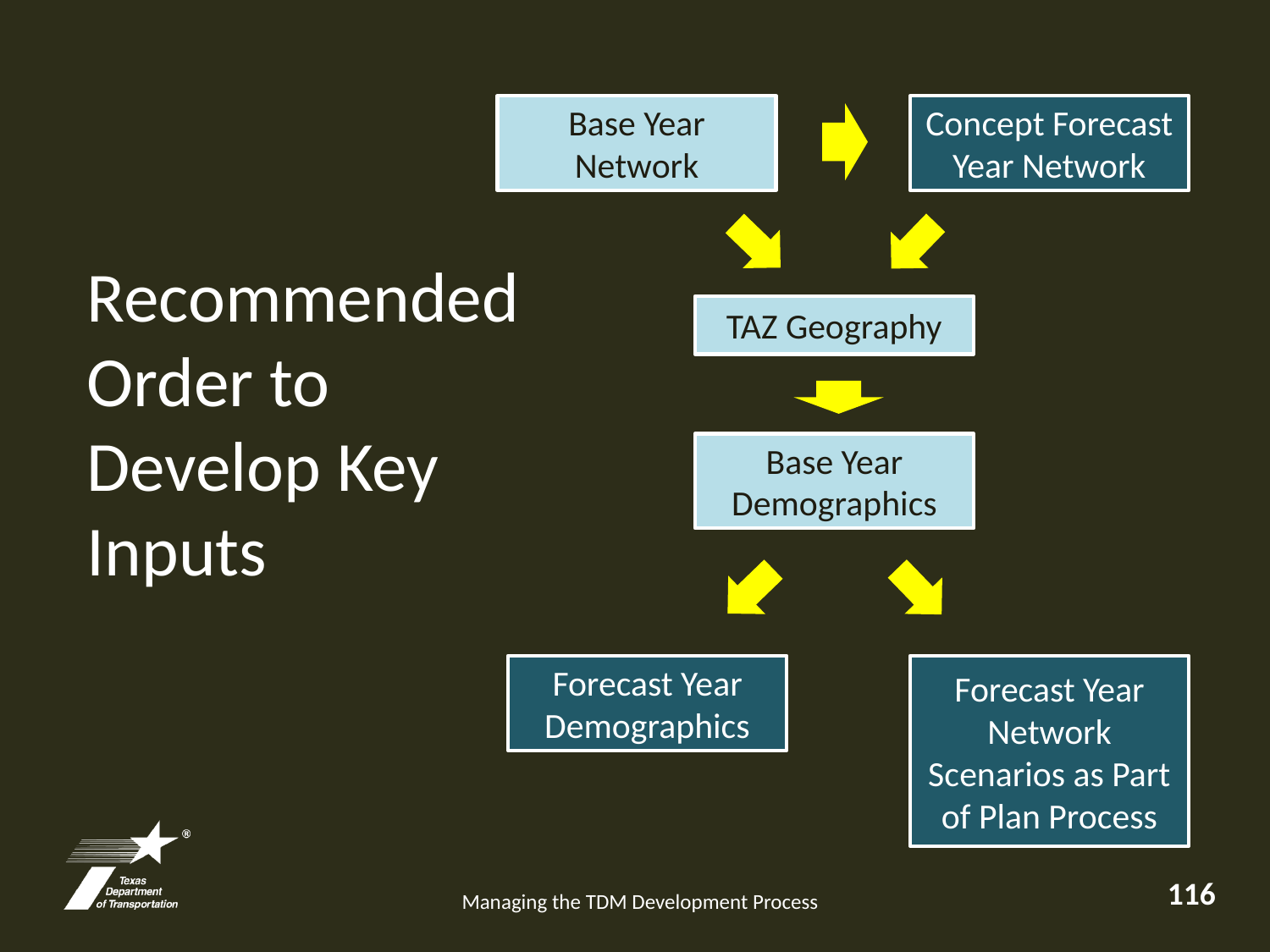

# Recommended Order to Develop Key Inputs
Base Year Network
Concept Forecast Year Network

TAZ Geography

Base Year Demographics

Forecast Year Demographics
Forecast Year Network Scenarios as Part of Plan Process